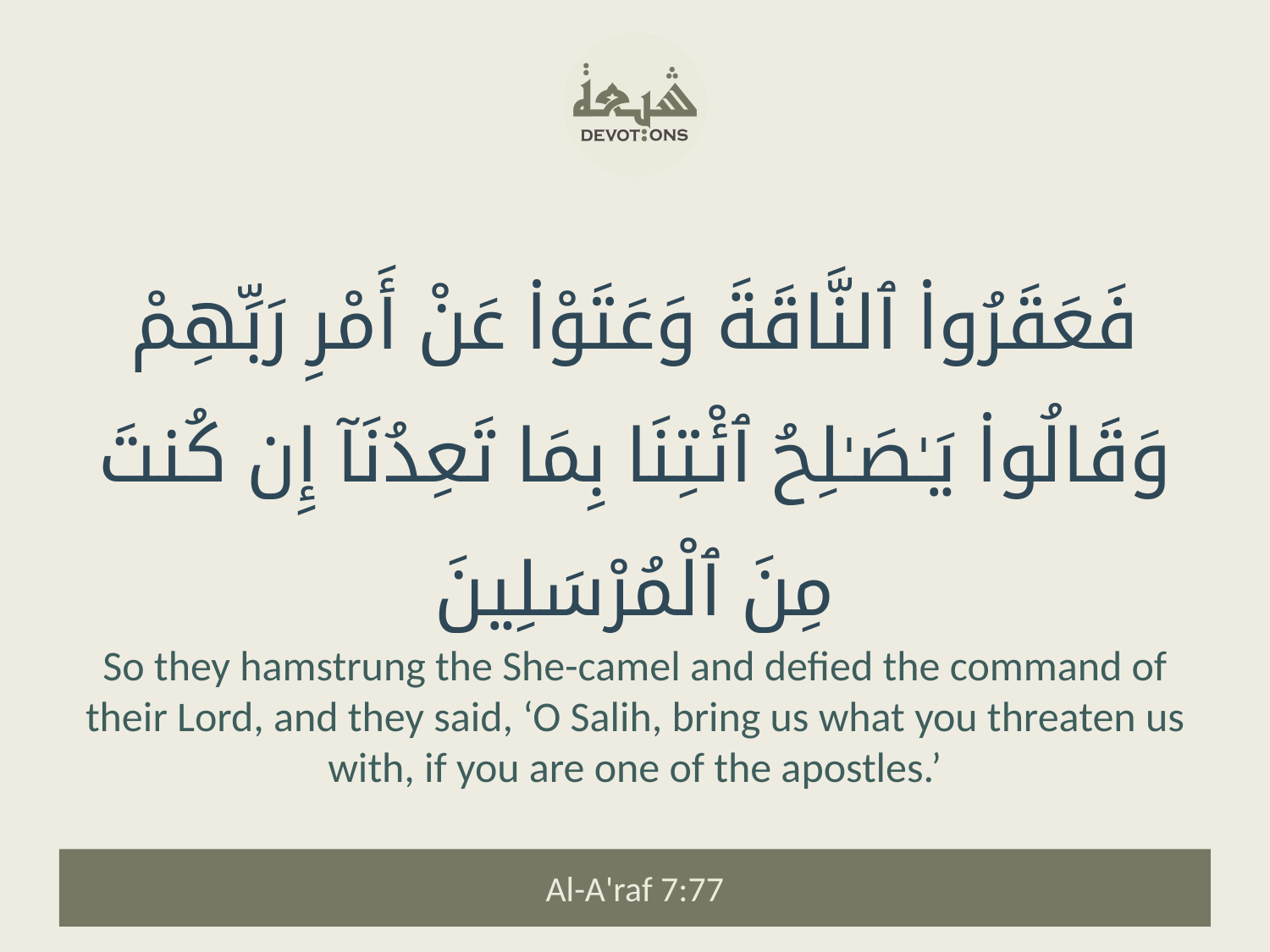

فَعَقَرُوا۟ ٱلنَّاقَةَ وَعَتَوْا۟ عَنْ أَمْرِ رَبِّهِمْ وَقَالُوا۟ يَـٰصَـٰلِحُ ٱئْتِنَا بِمَا تَعِدُنَآ إِن كُنتَ مِنَ ٱلْمُرْسَلِينَ
So they hamstrung the She-camel and defied the command of their Lord, and they said, ‘O Salih, bring us what you threaten us with, if you are one of the apostles.’
Al-A'raf 7:77